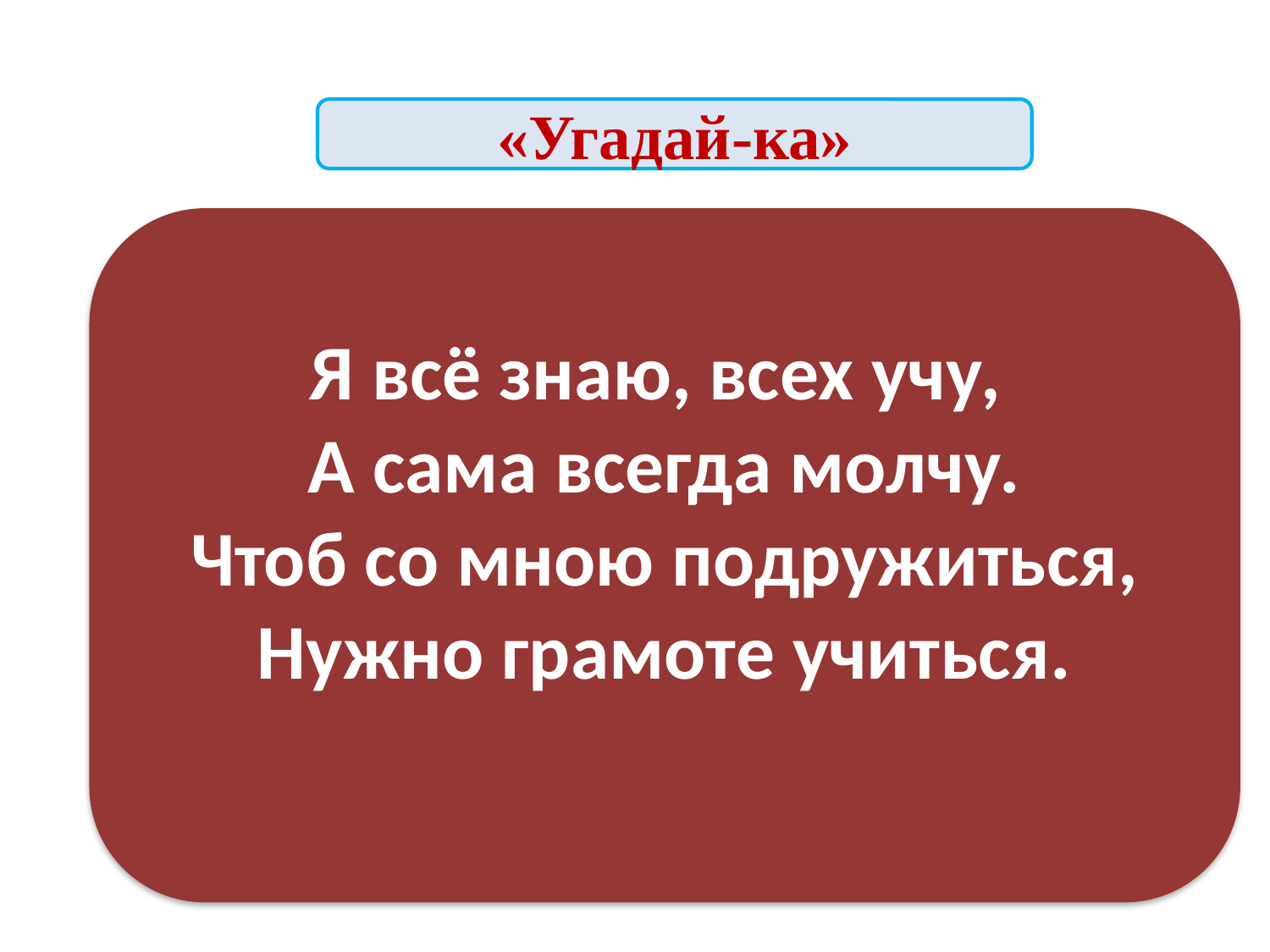

«Угадай-ка»
Я всё знаю, всех учу,
А сама всегда молчу.
Чтоб со мною подружиться,
Нужно грамоте учиться.

Книга